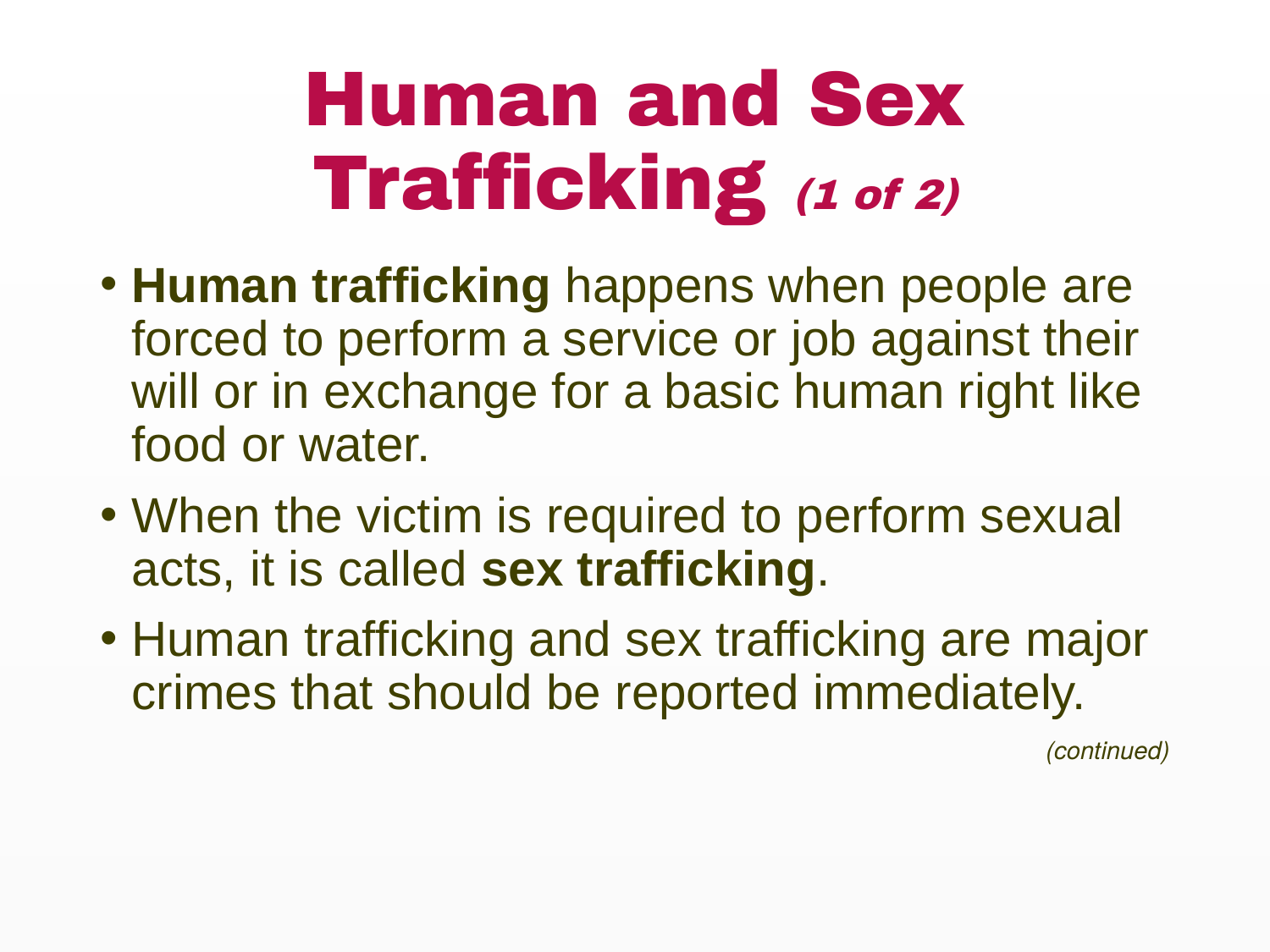

# Human and Sex Trafficking (1 of 2)
Human trafficking happens when people are forced to perform a service or job against their will or in exchange for a basic human right like food or water.
When the victim is required to perform sexual acts, it is called sex trafficking.
Human trafficking and sex trafficking are major crimes that should be reported immediately.
(continued)